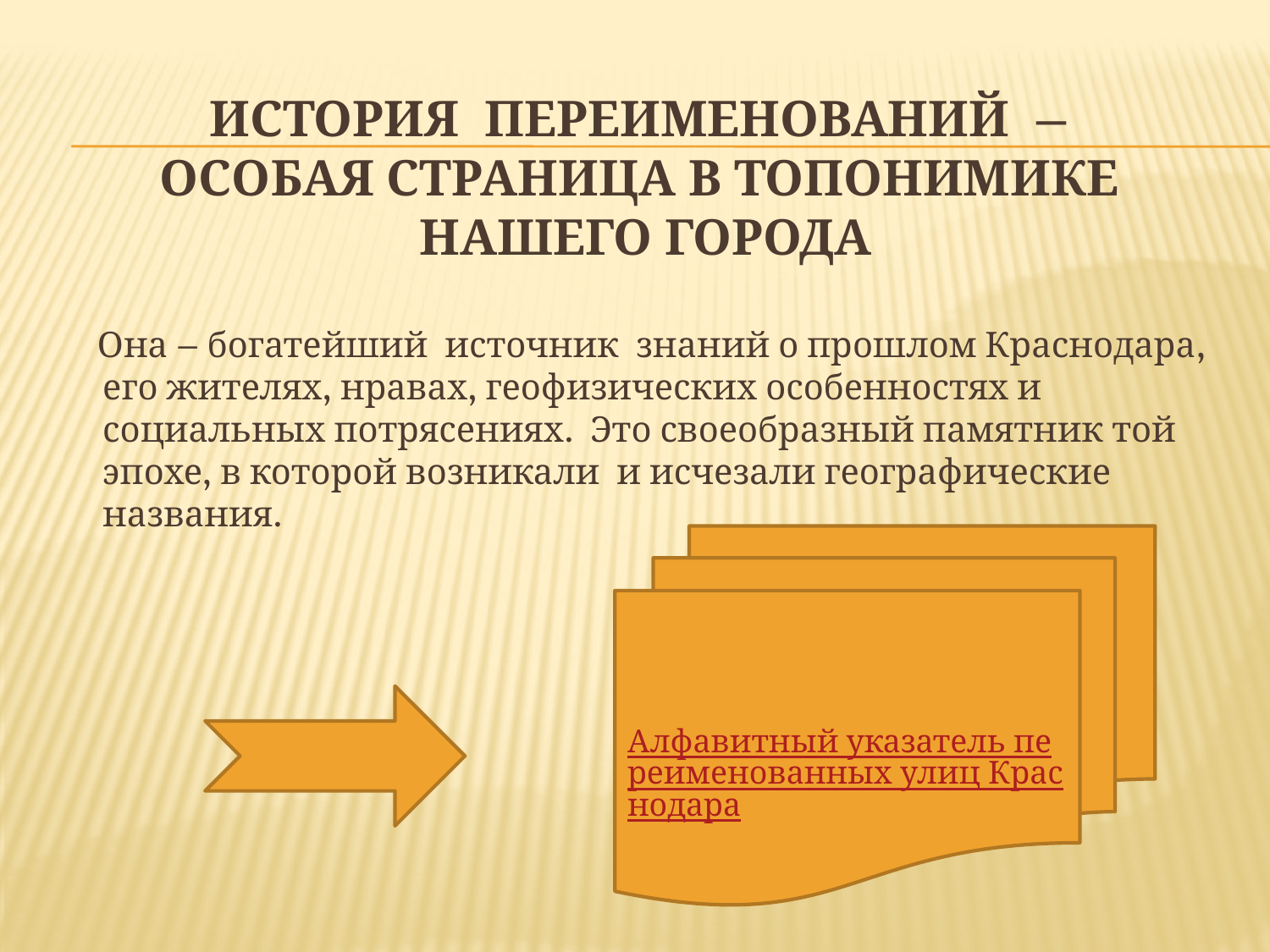

# История  переименований  – особая страница в топонимике  нашего города
     Она – богатейший  источник  знаний о прошлом Краснодара, его жителях, нравах, геофизических особенностях и социальных потрясениях.  Это своеобразный памятник той эпохе, в которой возникали  и исчезали географические названия.

Алфавитный указатель переименованных улиц Краснодара